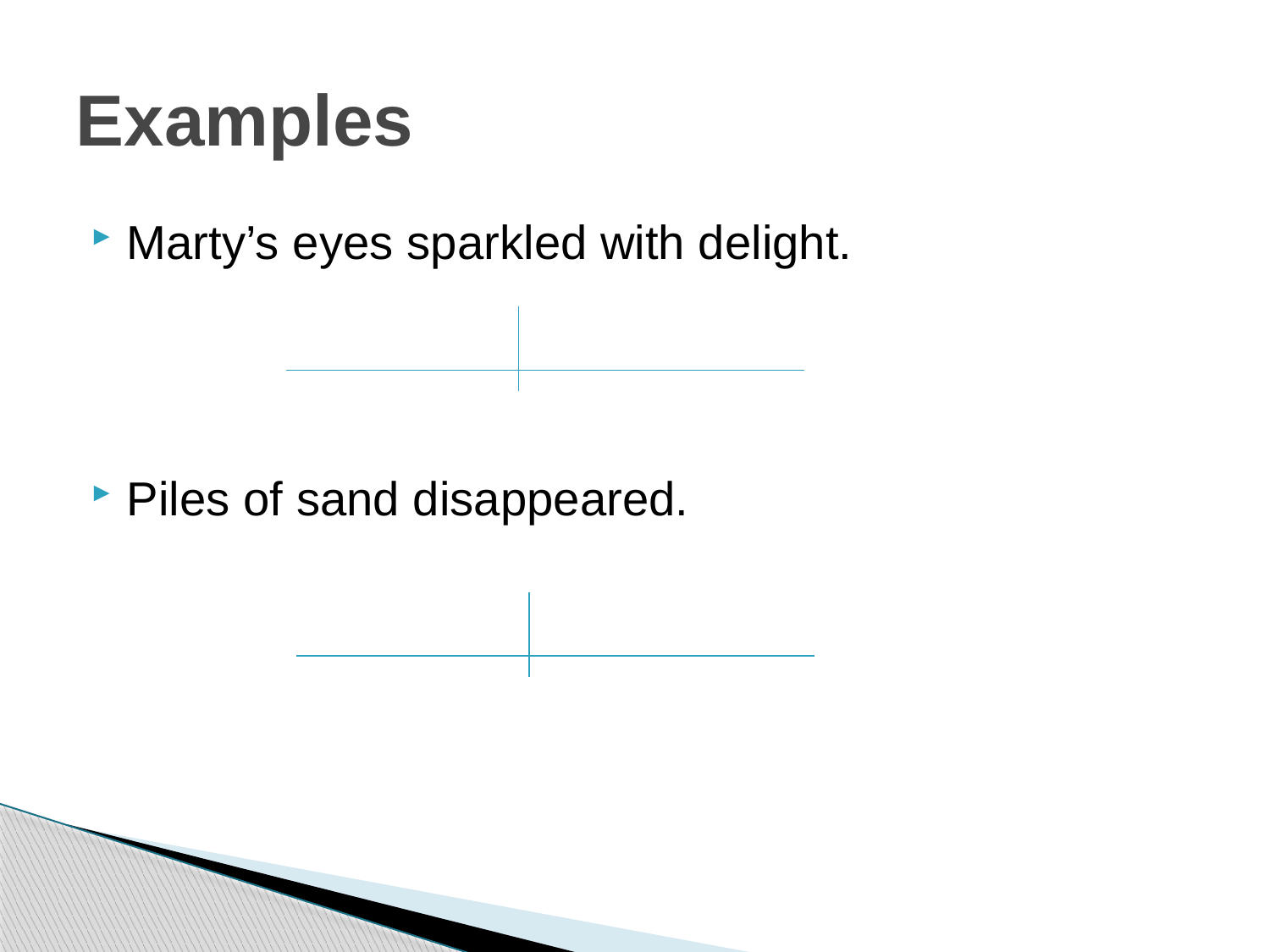

# Examples
Marty’s eyes sparkled with delight.

Piles of sand disappeared.